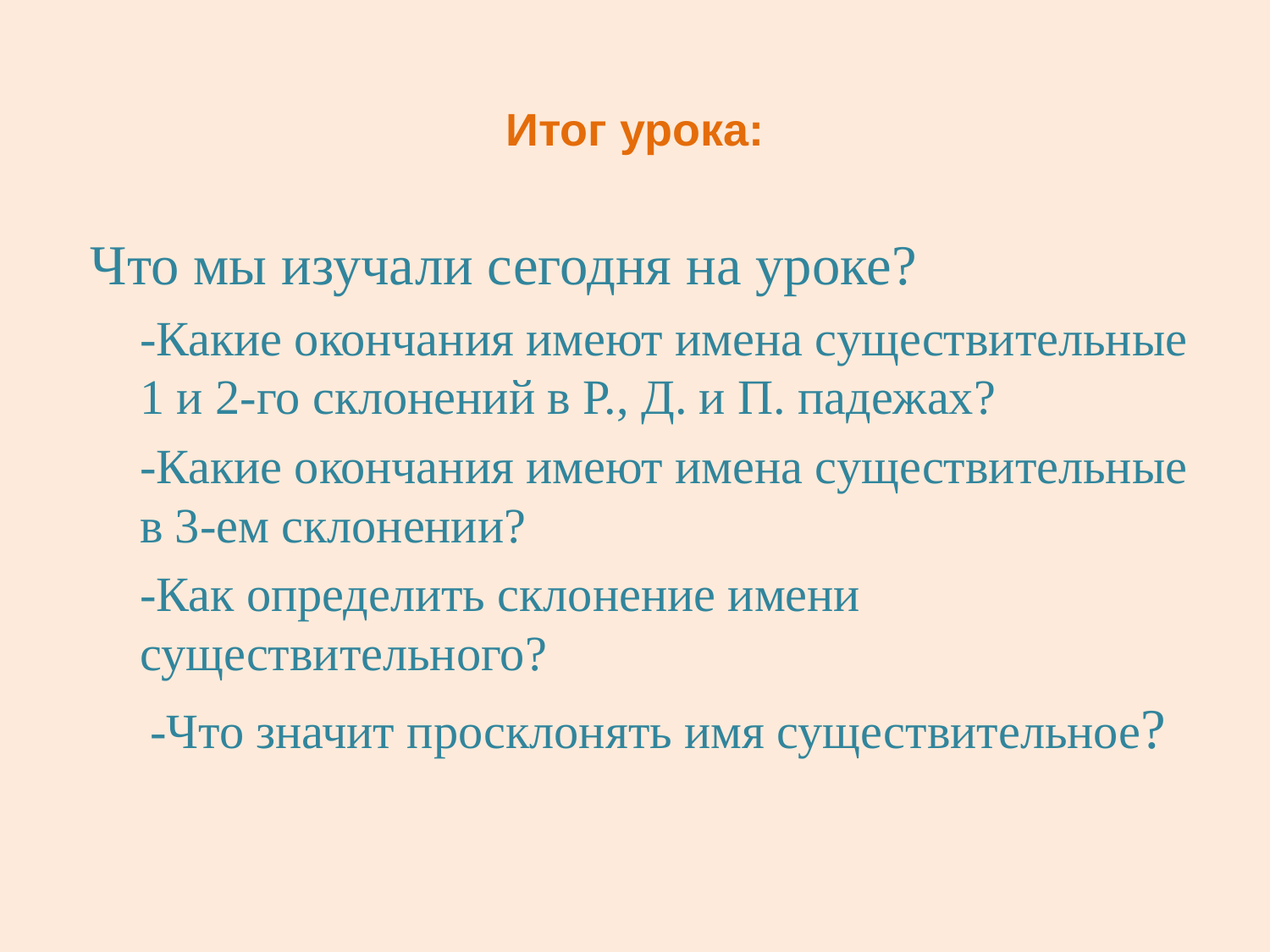

# Итог урока:
 Что мы изучали сегодня на уроке?
-Какие окончания имеют имена существительные 1 и 2-го склонений в Р., Д. и П. падежах?
-Какие окончания имеют имена существительные в 3-ем склонении?
-Как определить склонение имени существительного?
      -Что значит просклонять имя существительное?